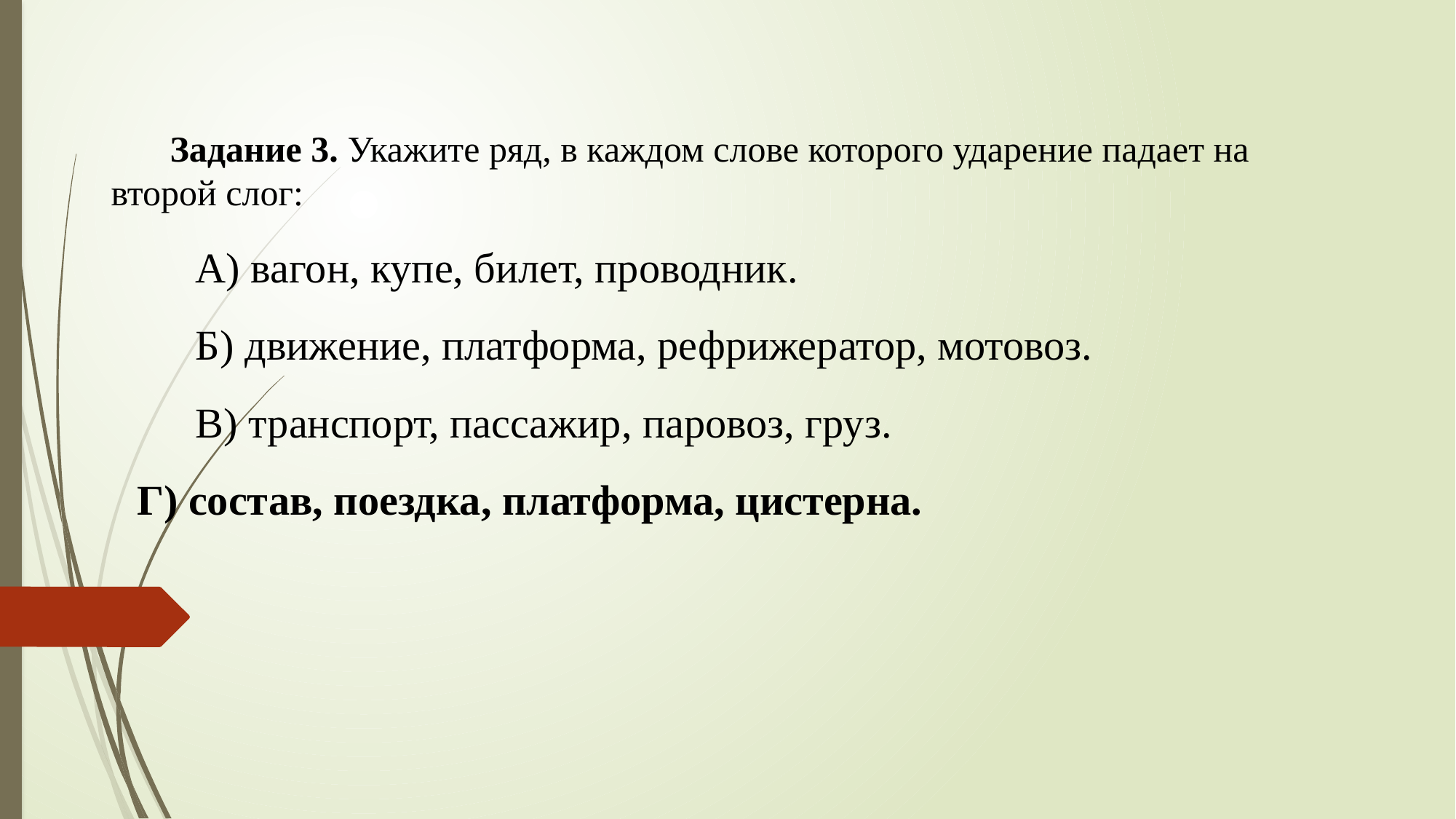

# Задание 3. Укажите ряд, в каждом слове которого ударение падает на второй слог:
А) вагон, купе, билет, проводник.
Б) движение, платформа, рефрижератор, мотовоз.
В) транспорт, пассажир, паровоз, груз.
Г) состав, поездка, платформа, цистерна.